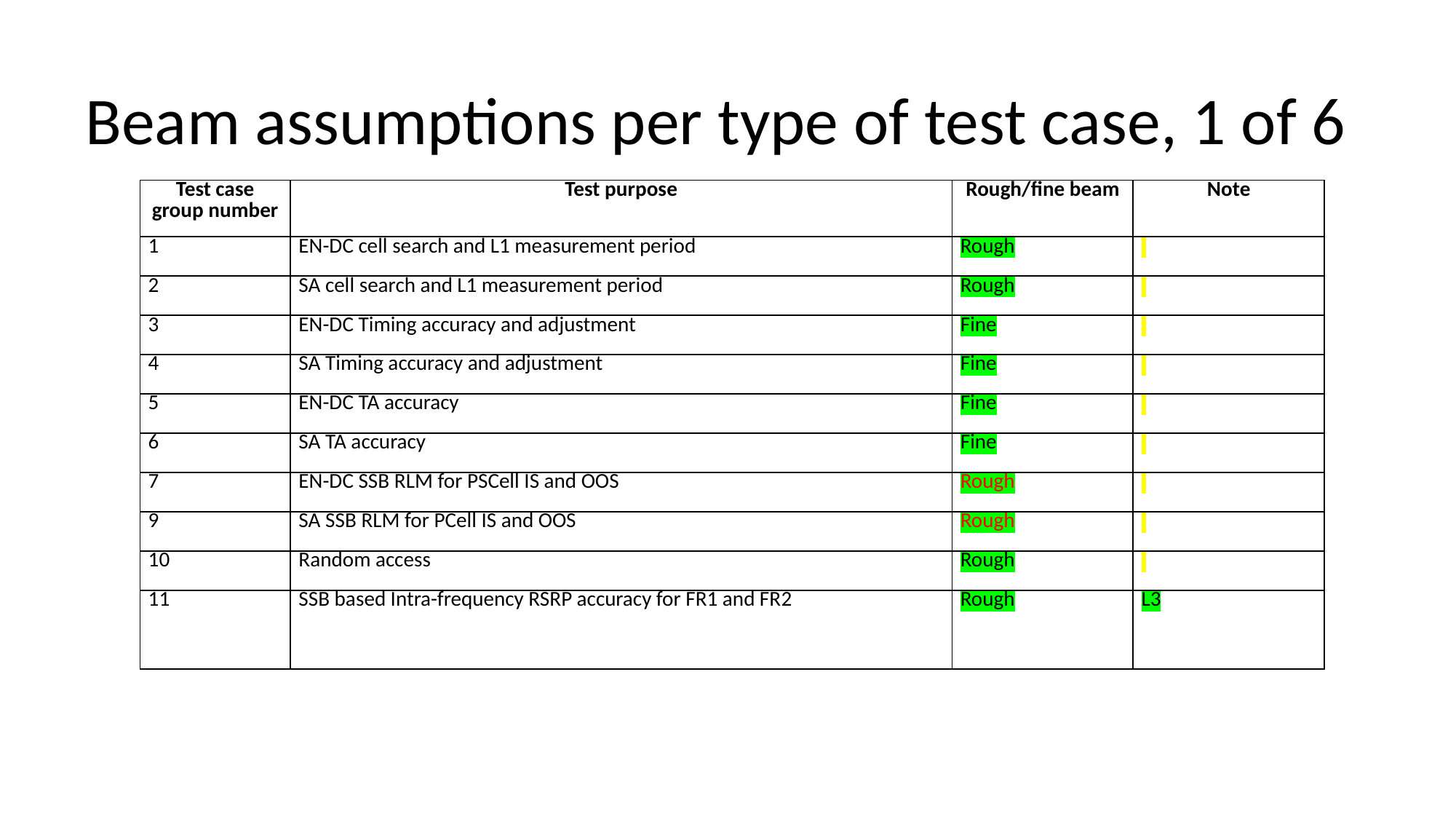

# Beam assumptions per type of test case, 1 of 6
| Test case group number | Test purpose | Rough/fine beam | Note |
| --- | --- | --- | --- |
| 1 | EN-DC cell search and L1 measurement period | Rough |  |
| 2 | SA cell search and L1 measurement period | Rough |  |
| 3 | EN-DC Timing accuracy and adjustment | Fine |  |
| 4 | SA Timing accuracy and adjustment | Fine |  |
| 5 | EN-DC TA accuracy | Fine |  |
| 6 | SA TA accuracy | Fine |  |
| 7 | EN-DC SSB RLM for PSCell IS and OOS | Rough |  |
| 9 | SA SSB RLM for PCell IS and OOS | Rough |  |
| 10 | Random access | Rough |  |
| 11 | SSB based Intra-frequency RSRP accuracy for FR1 and FR2 | Rough | L3 |